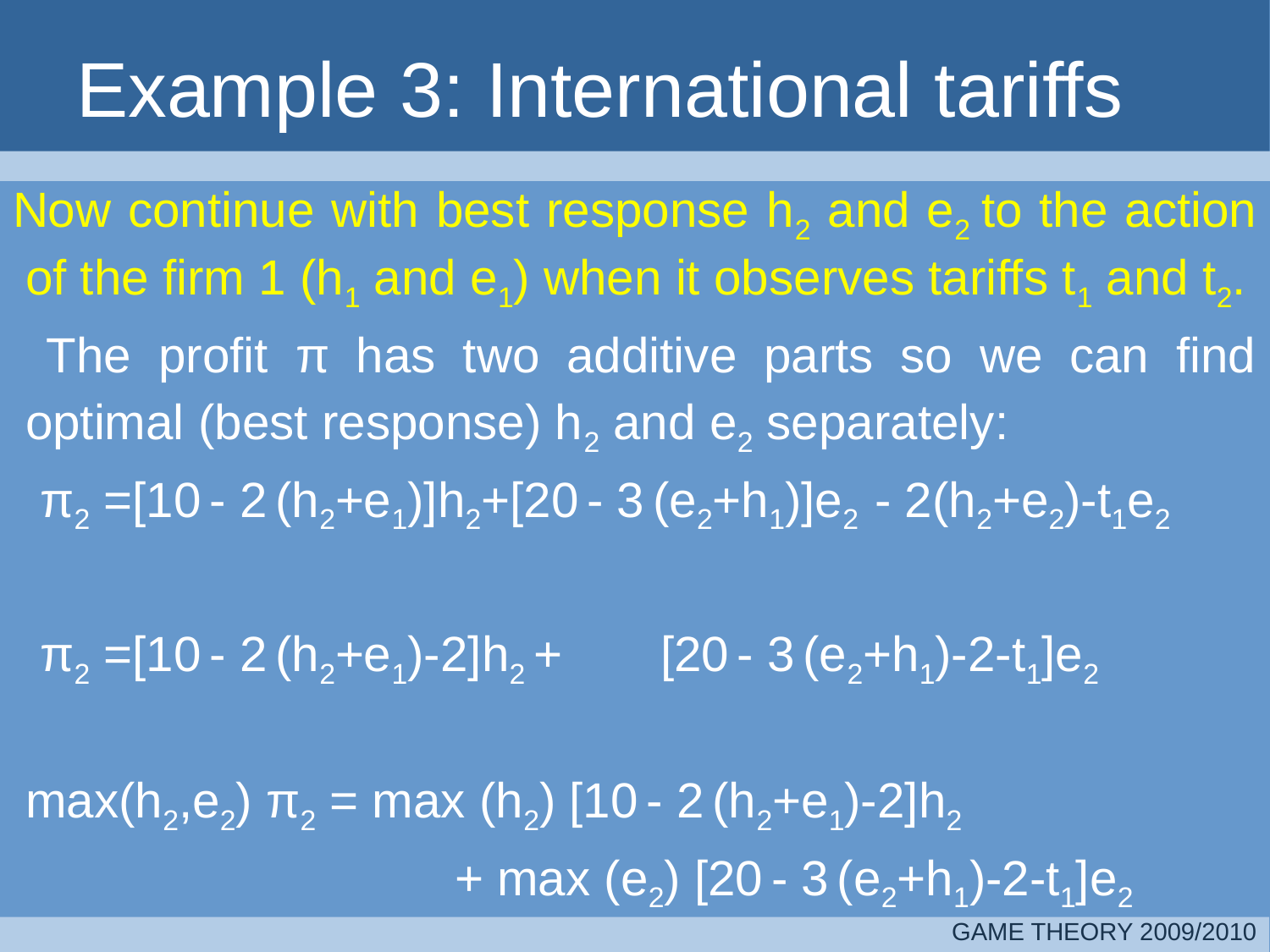

# Example 3: International tariffs
Now continue with best response h2 and e2 to the action of the firm 1 (h1 and e1) when it observes tariffs t1 and t2.
	 The profit π has two additive parts so we can find optimal (best response) h2 and e2 separately:
  π2 =[10 - 2 (h2+e1)]h2+[20 - 3 (e2+h1)]e2  - 2(h2+e2)-t1e2

  π2 =[10 - 2 (h2+e1)-2]h2	+	[20 - 3 (e2+h1)-2-t1]e2

	max(h2,e2) π2 = max (h2) [10 - 2 (h2+e1)-2]h2
				      + max (e2) [20 - 3 (e2+h1)-2-t1]e2

GAME THEORY 2009/2010